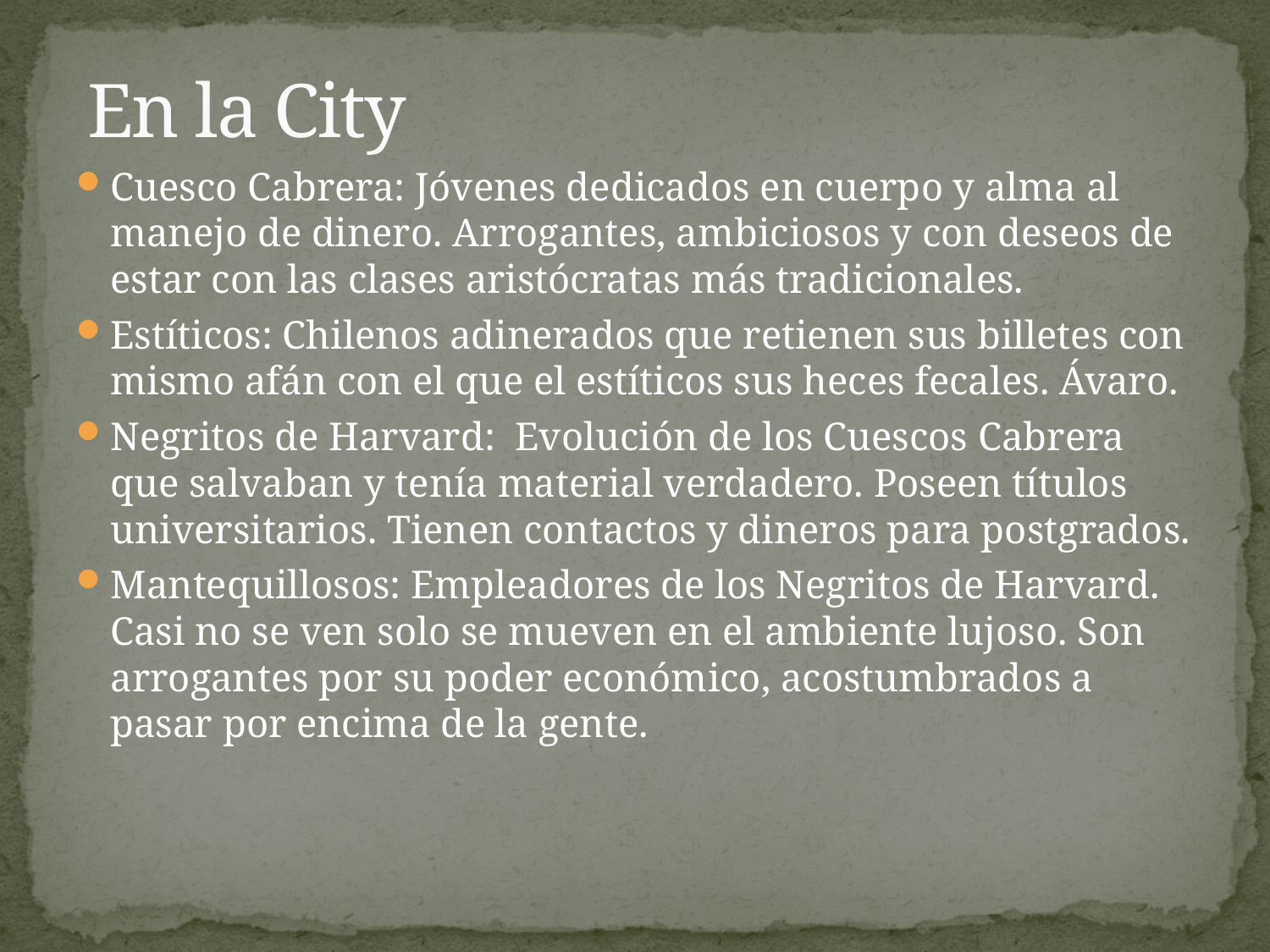

# En la City
Cuesco Cabrera: Jóvenes dedicados en cuerpo y alma al manejo de dinero. Arrogantes, ambiciosos y con deseos de estar con las clases aristócratas más tradicionales.
Estíticos: Chilenos adinerados que retienen sus billetes con mismo afán con el que el estíticos sus heces fecales. Ávaro.
Negritos de Harvard:  Evolución de los Cuescos Cabrera que salvaban y tenía material verdadero. Poseen títulos universitarios. Tienen contactos y dineros para postgrados.
Mantequillosos: Empleadores de los Negritos de Harvard. Casi no se ven solo se mueven en el ambiente lujoso. Son arrogantes por su poder económico, acostumbrados a pasar por encima de la gente.